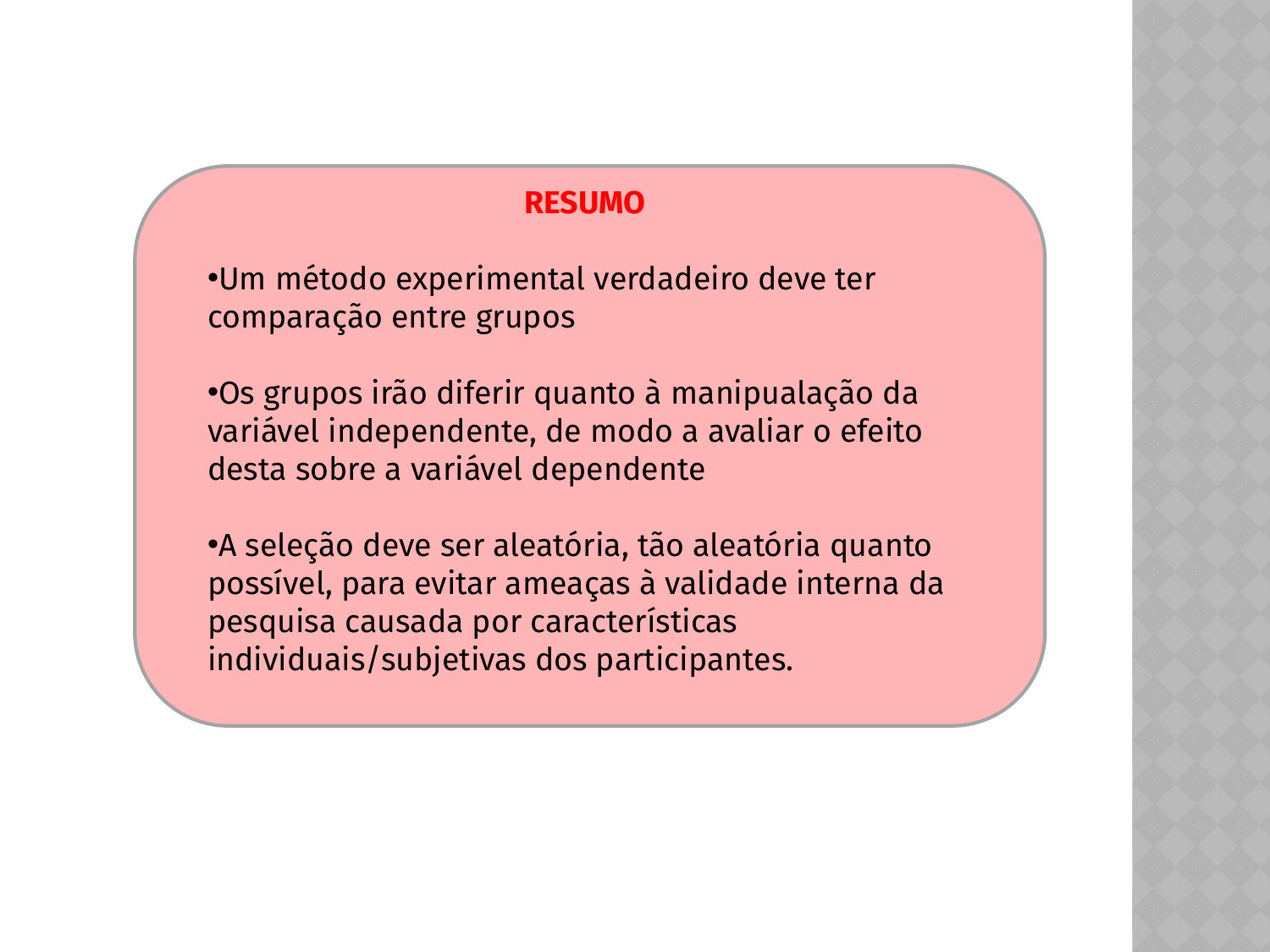

RESUMO

Um método experimental verdadeiro deve ter comparação entre grupos

Os grupos irão diferir quanto à manipualação da variável independente, de modo a avaliar o efeito desta sobre a variável dependente

A seleção deve ser aleatória, tão aleatória quanto possível, para evitar ameaças à validade interna da pesquisa causada por características  individuais/subjetivas dos participantes.